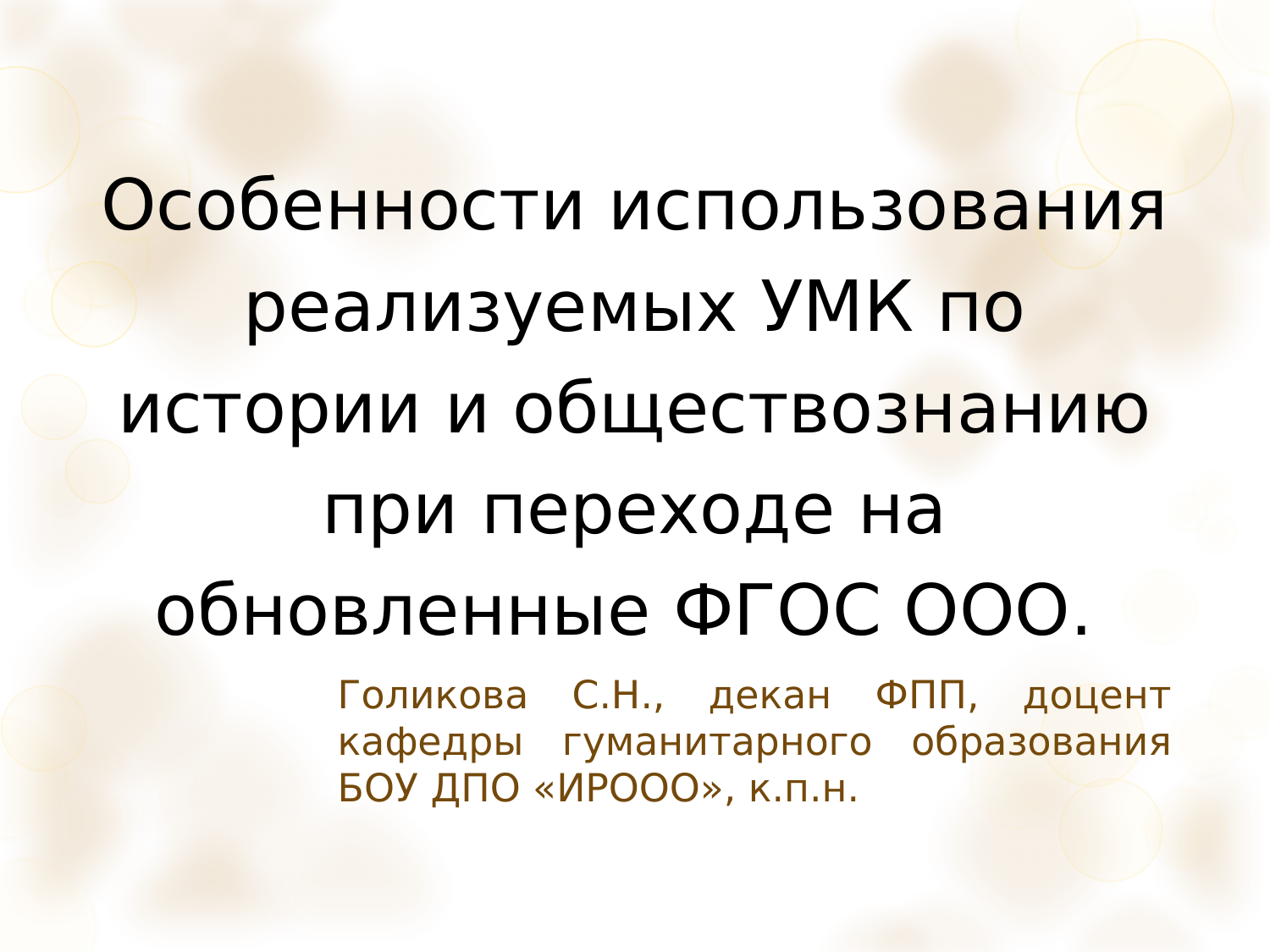

# Особенности использования реализуемых УМК по истории и обществознанию при переходе на обновленные ФГОС ООО.
Голикова С.Н., декан ФПП, доцент кафедры гуманитарного образования БОУ ДПО «ИРООО», к.п.н.